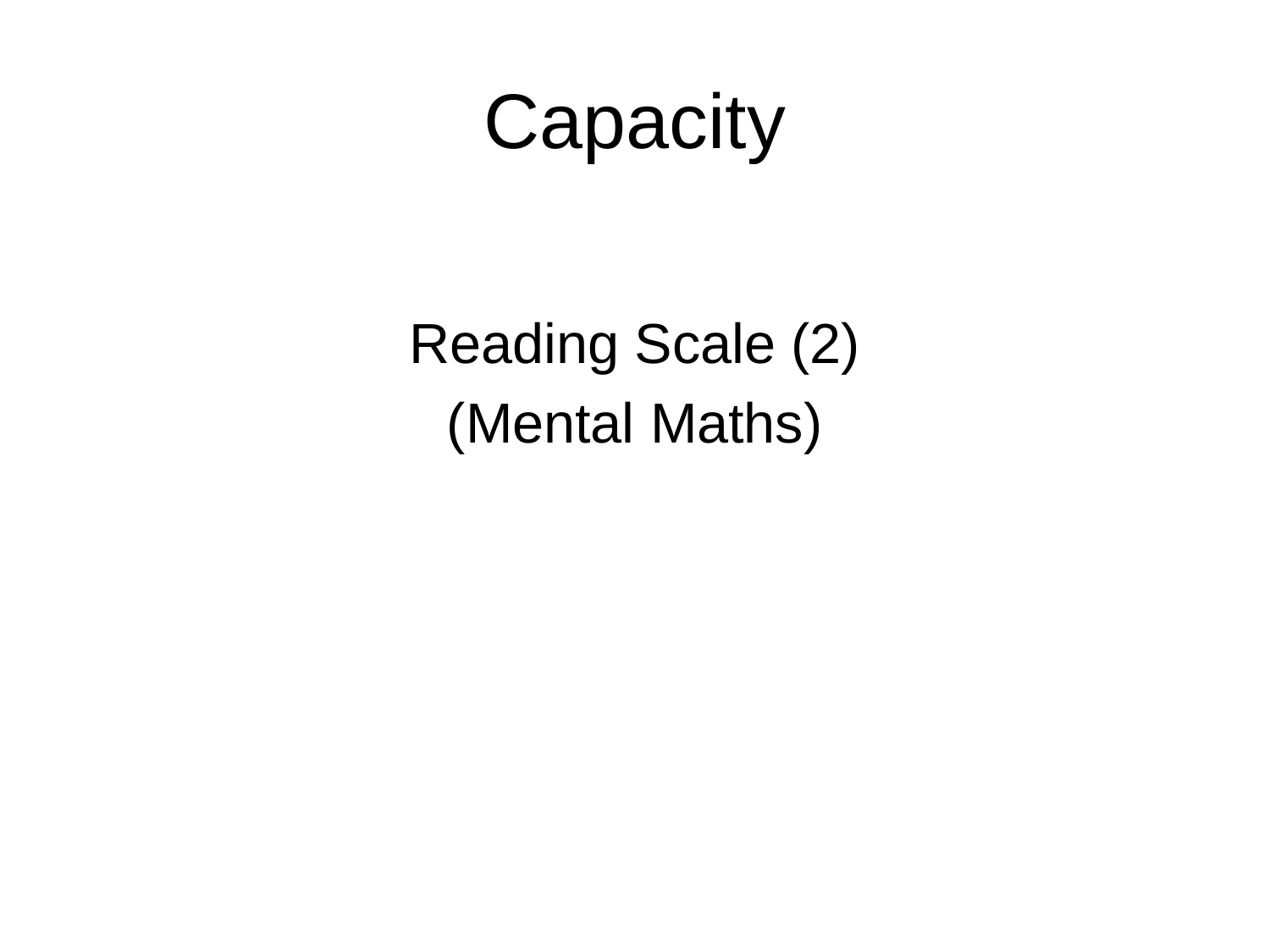

# Capacity

Reading Scale (2)
(Mental Maths)